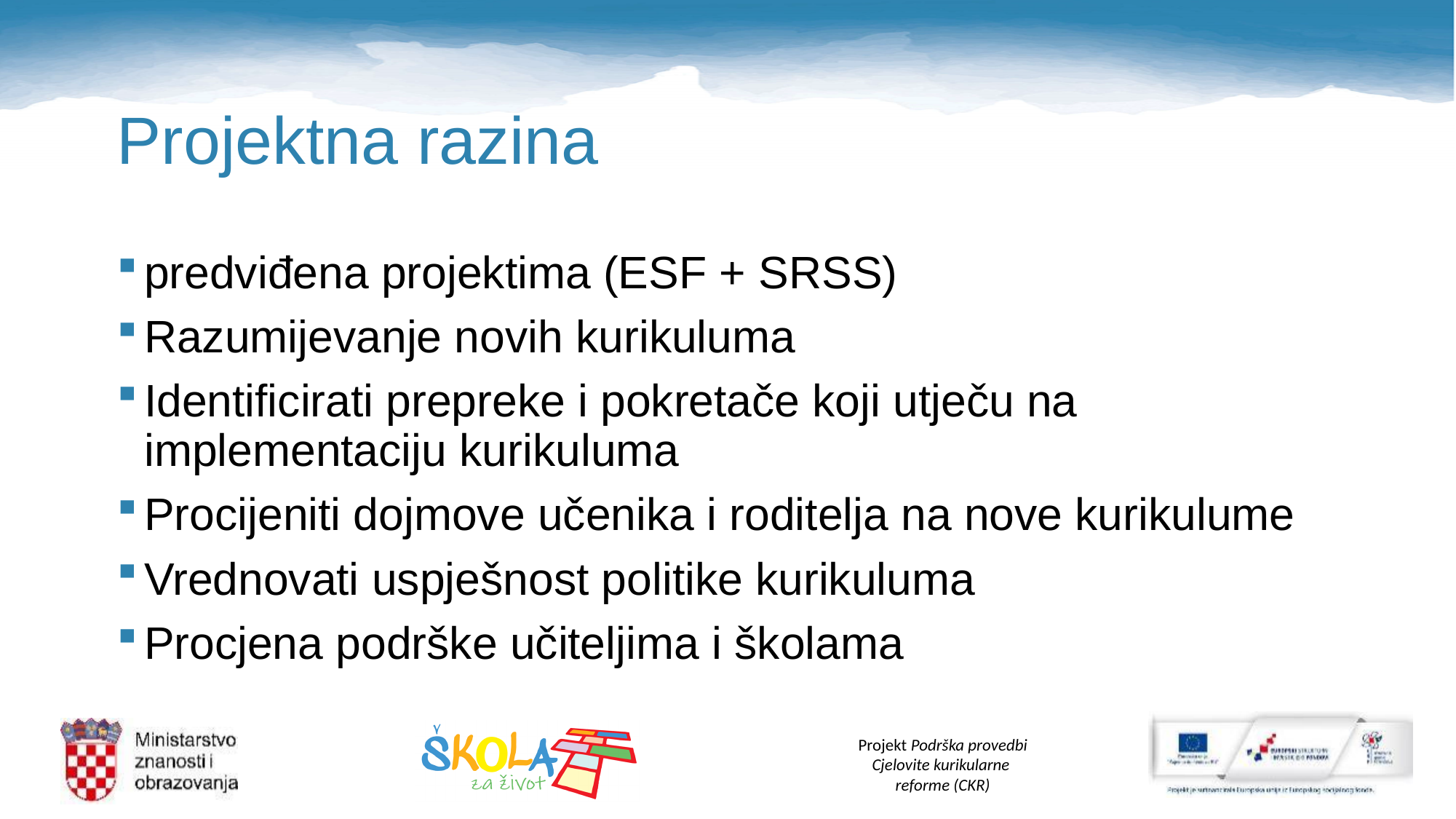

# Projektna razina
predviđena projektima (ESF + SRSS)
Razumijevanje novih kurikuluma
Identificirati prepreke i pokretače koji utječu na implementaciju kurikuluma
Procijeniti dojmove učenika i roditelja na nove kurikulume
Vrednovati uspješnost politike kurikuluma
Procjena podrške učiteljima i školama